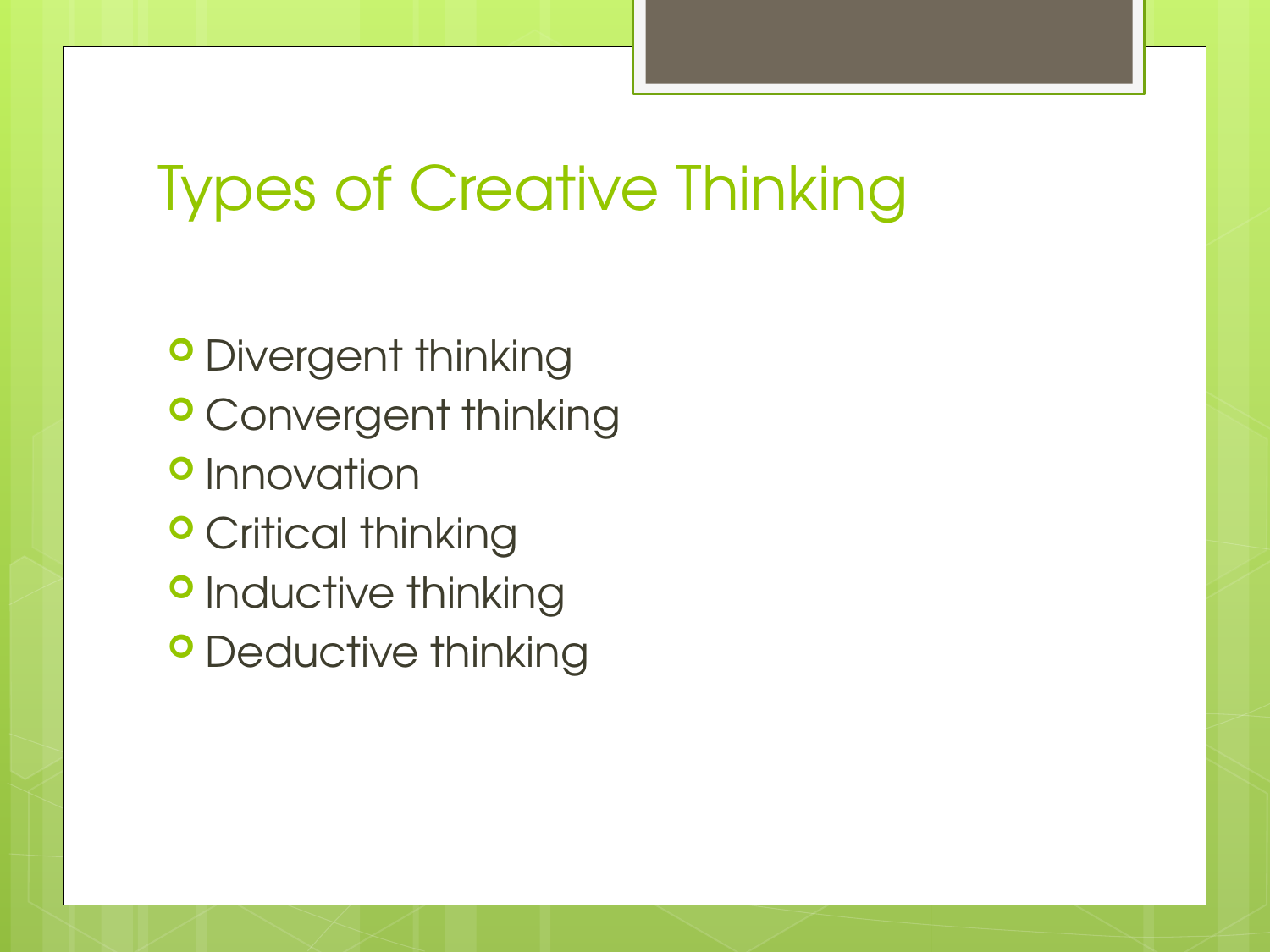

# Types of Creative Thinking
Divergent thinking
Convergent thinking
Innovation
Critical thinking
Inductive thinking
Deductive thinking